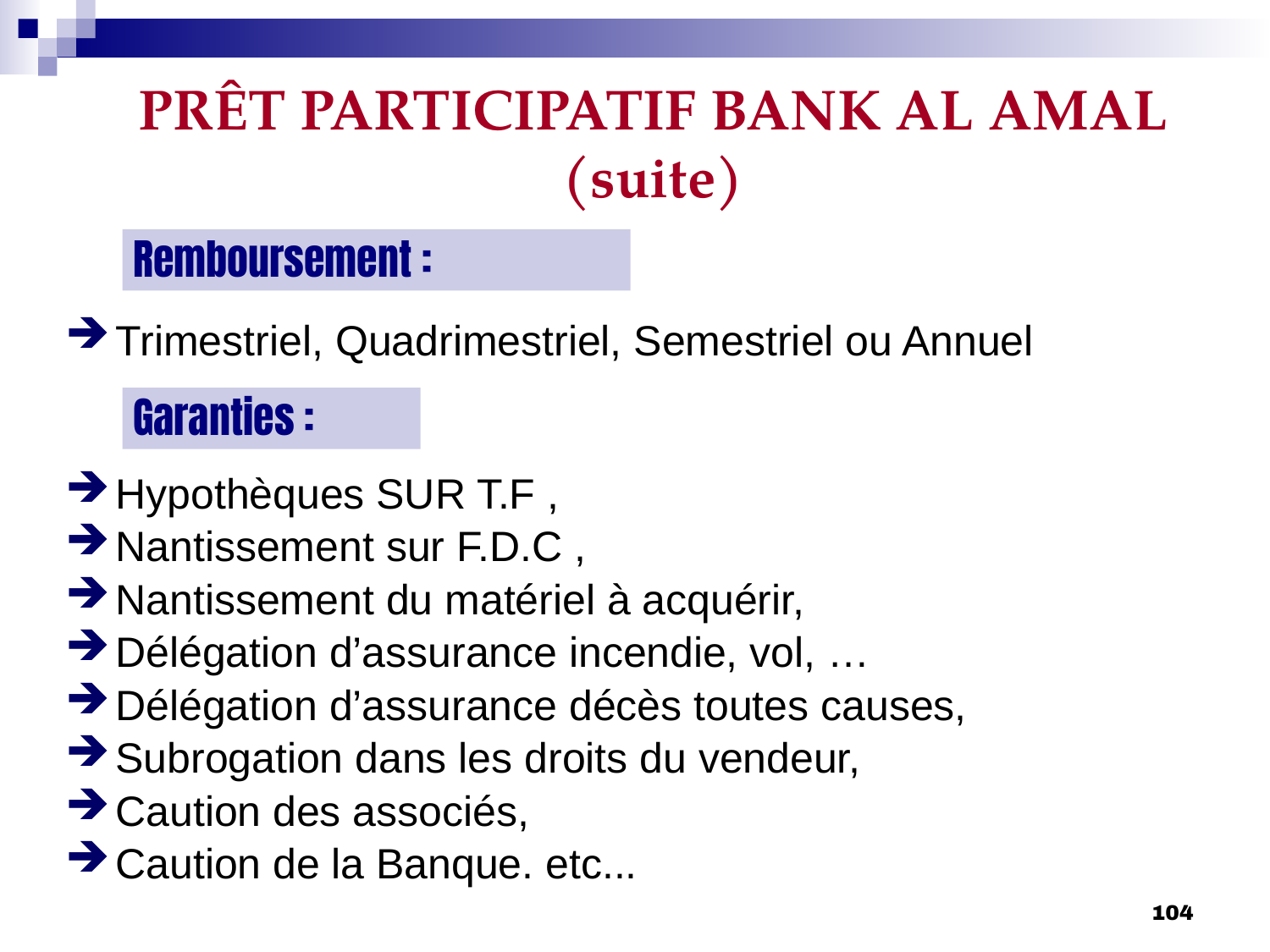

PRÊT PARTICIPATIF BANK AL AMAL (suite)
Remboursement :
Trimestriel, Quadrimestriel, Semestriel ou Annuel
Garanties :
Hypothèques SUR T.F ,
Nantissement sur F.D.C ,
Nantissement du matériel à acquérir,
Délégation d’assurance incendie, vol, …
Délégation d’assurance décès toutes causes,
Subrogation dans les droits du vendeur,
Caution des associés,
Caution de la Banque. etc...
104